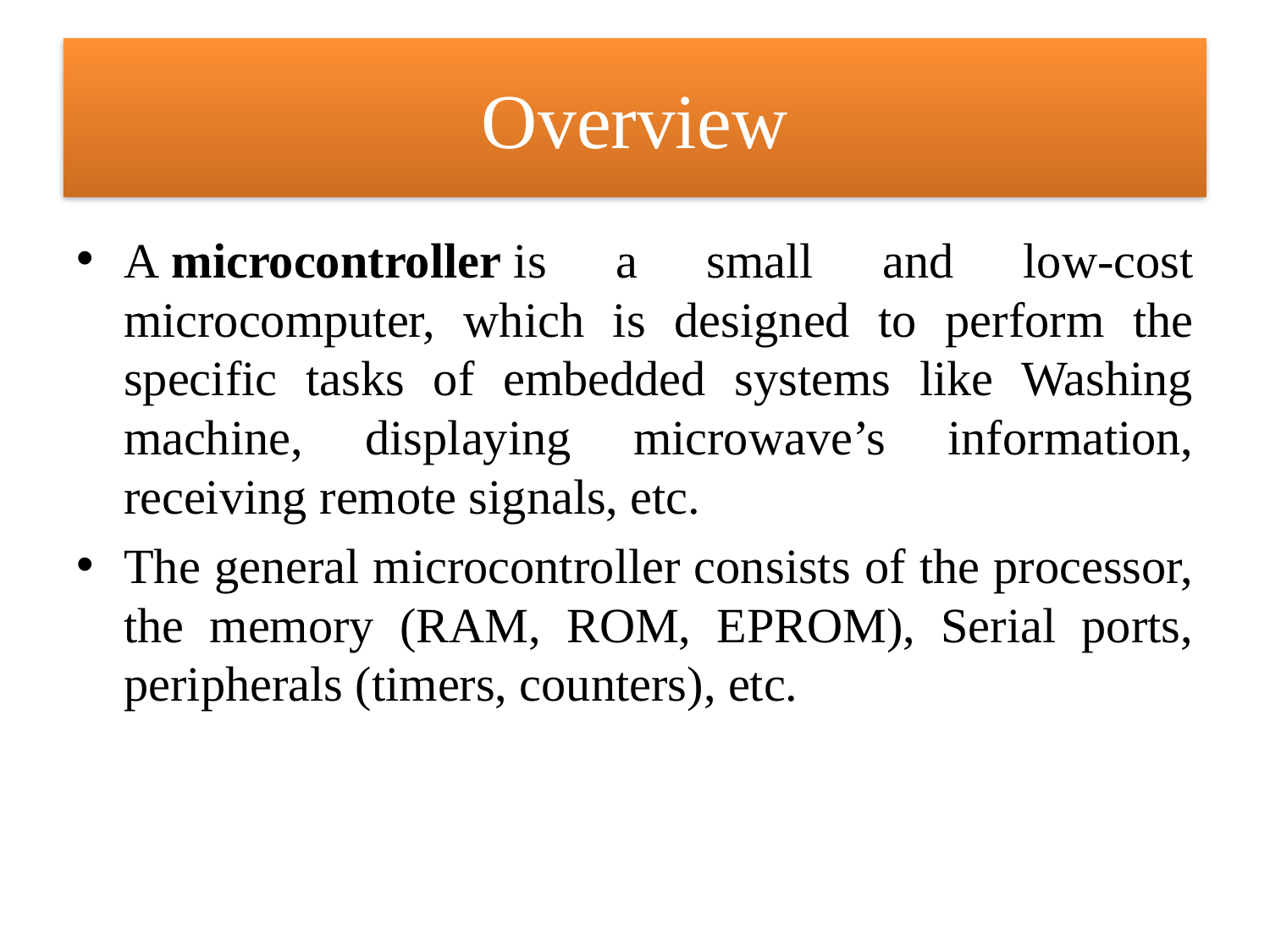

# Overview
A microcontroller is a small and low-cost microcomputer, which is designed to perform the specific tasks of embedded systems like Washing machine, displaying microwave’s information, receiving remote signals, etc.
The general microcontroller consists of the processor, the memory (RAM, ROM, EPROM), Serial ports, peripherals (timers, counters), etc.